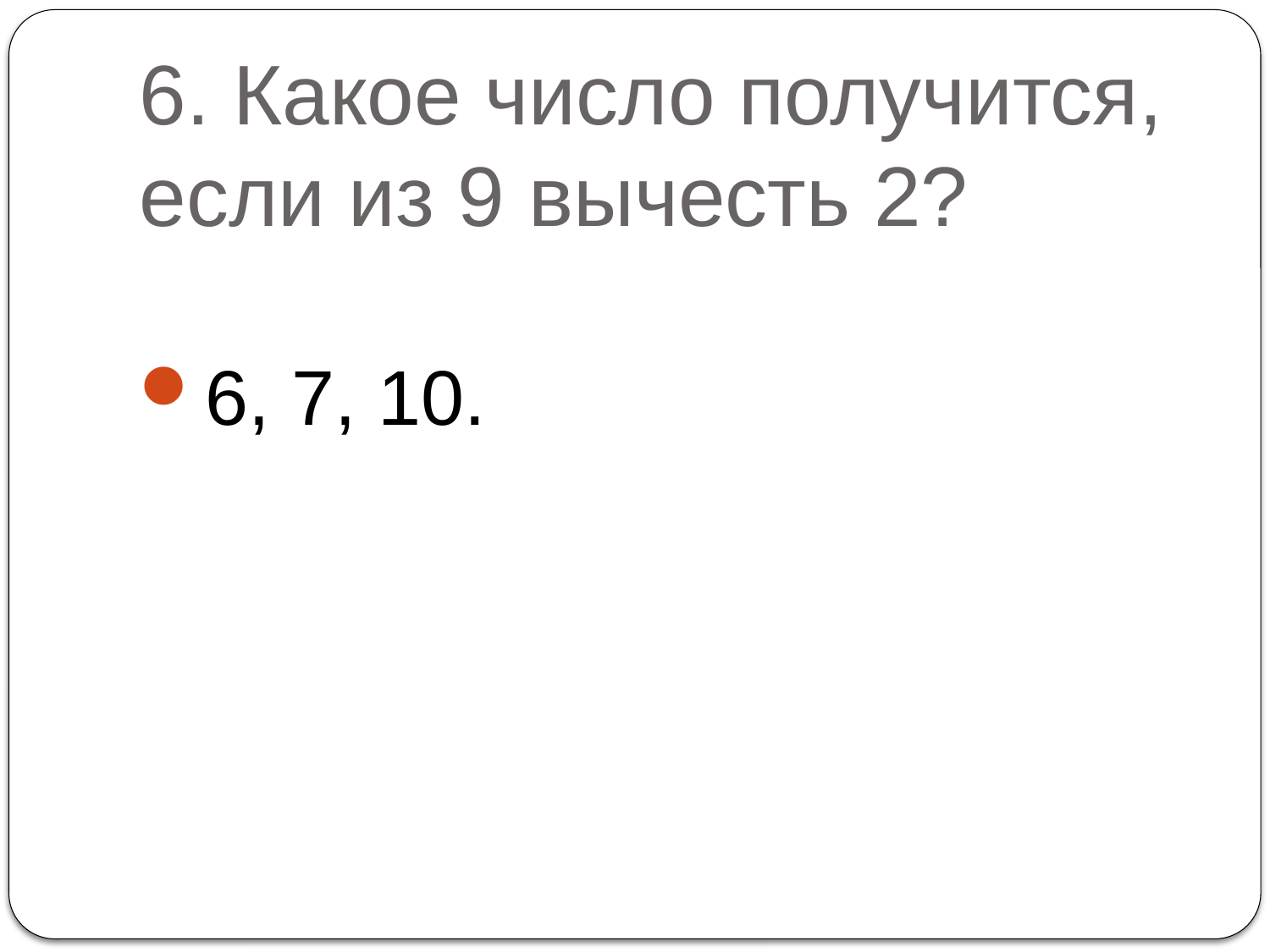

# 6. Какое число получится, если из 9 вычесть 2?

6, 7, 10.